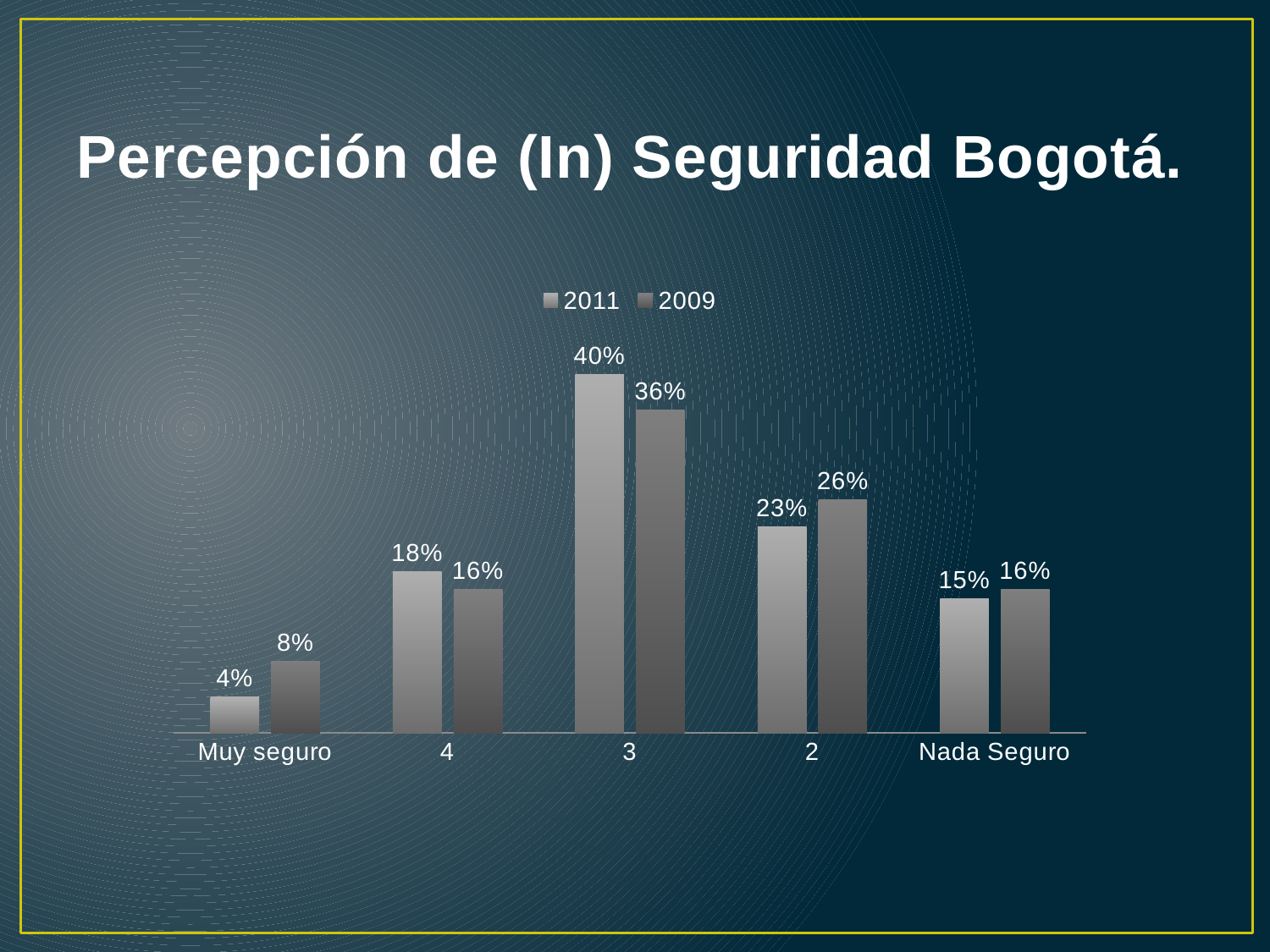

# Percepción de (In) Seguridad Bogotá.

### Chart

| Category | 2011 | 2009 |
|---|---|---|
| Muy seguro | 0.04 | 0.08 |
| 4 | 0.18 | 0.16 |
| 3 | 0.4 | 0.36 |
| 2 | 0.23 | 0.26 |
| Nada Seguro | 0.15 | 0.16 |